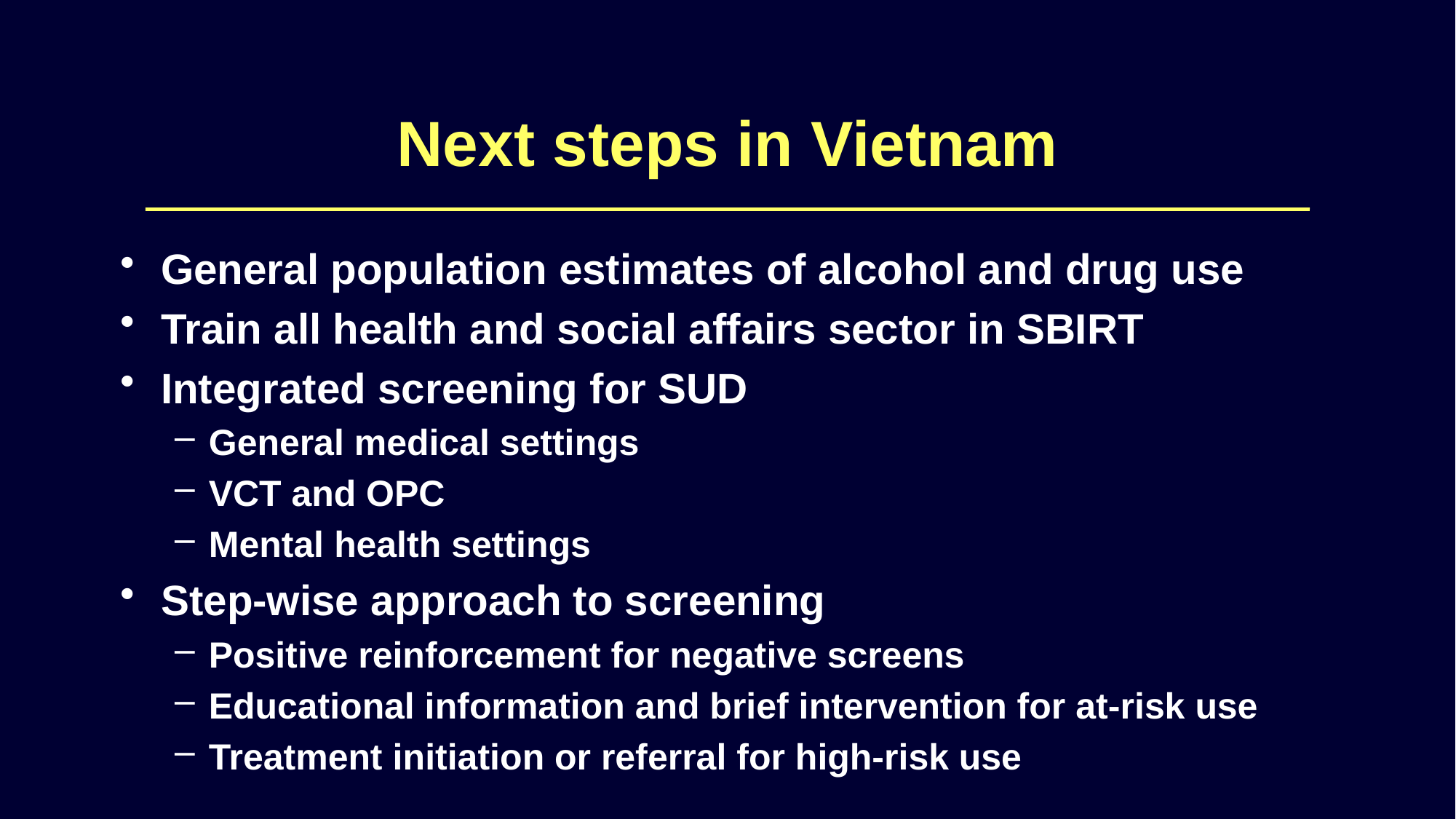

# Next steps in Vietnam
General population estimates of alcohol and drug use
Train all health and social affairs sector in SBIRT
Integrated screening for SUD
General medical settings
VCT and OPC
Mental health settings
Step-wise approach to screening
Positive reinforcement for negative screens
Educational information and brief intervention for at-risk use
Treatment initiation or referral for high-risk use